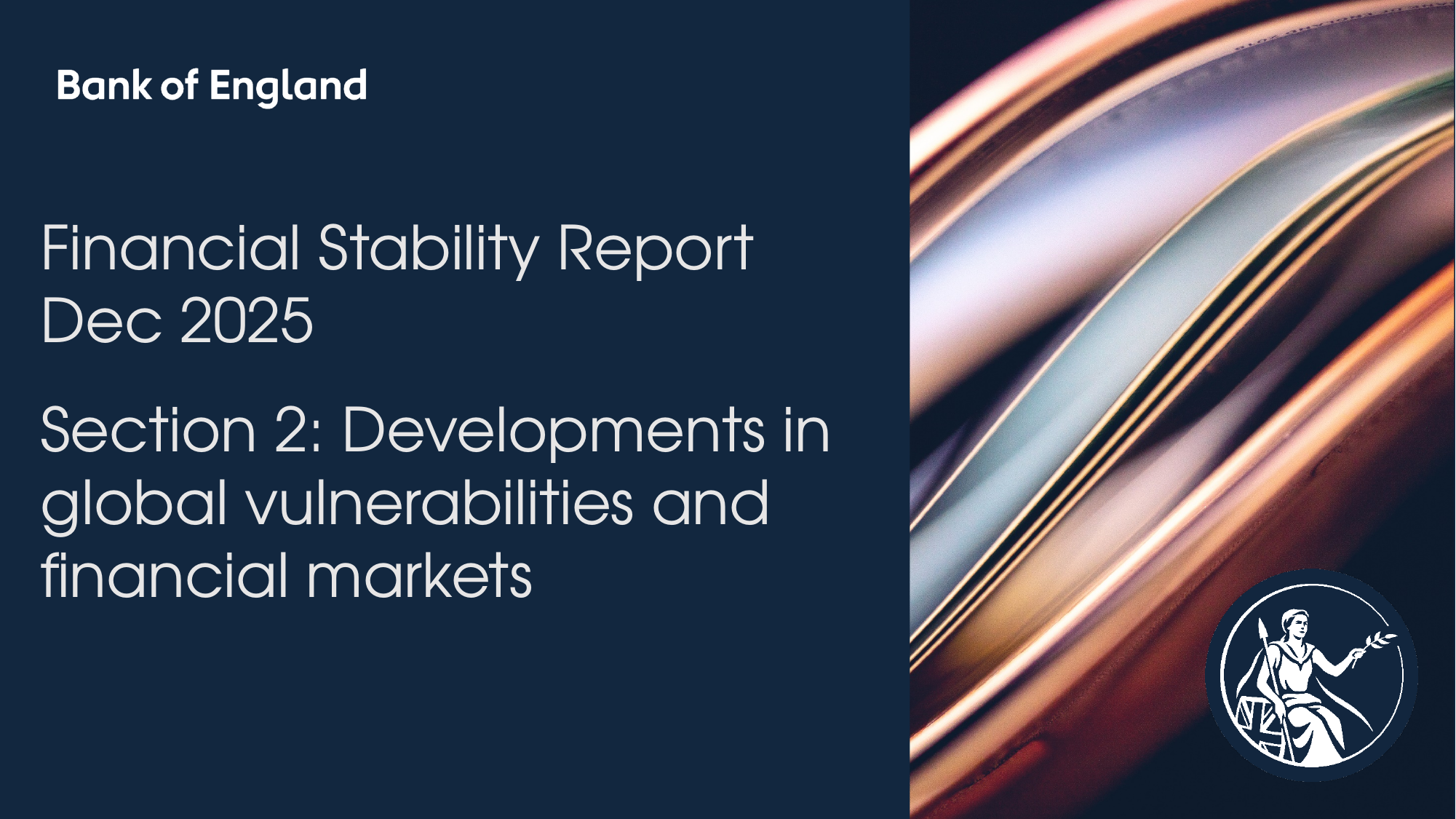

Financial Stability Report
Dec 2025
Section 2: Developments in global vulnerabilities and financial markets